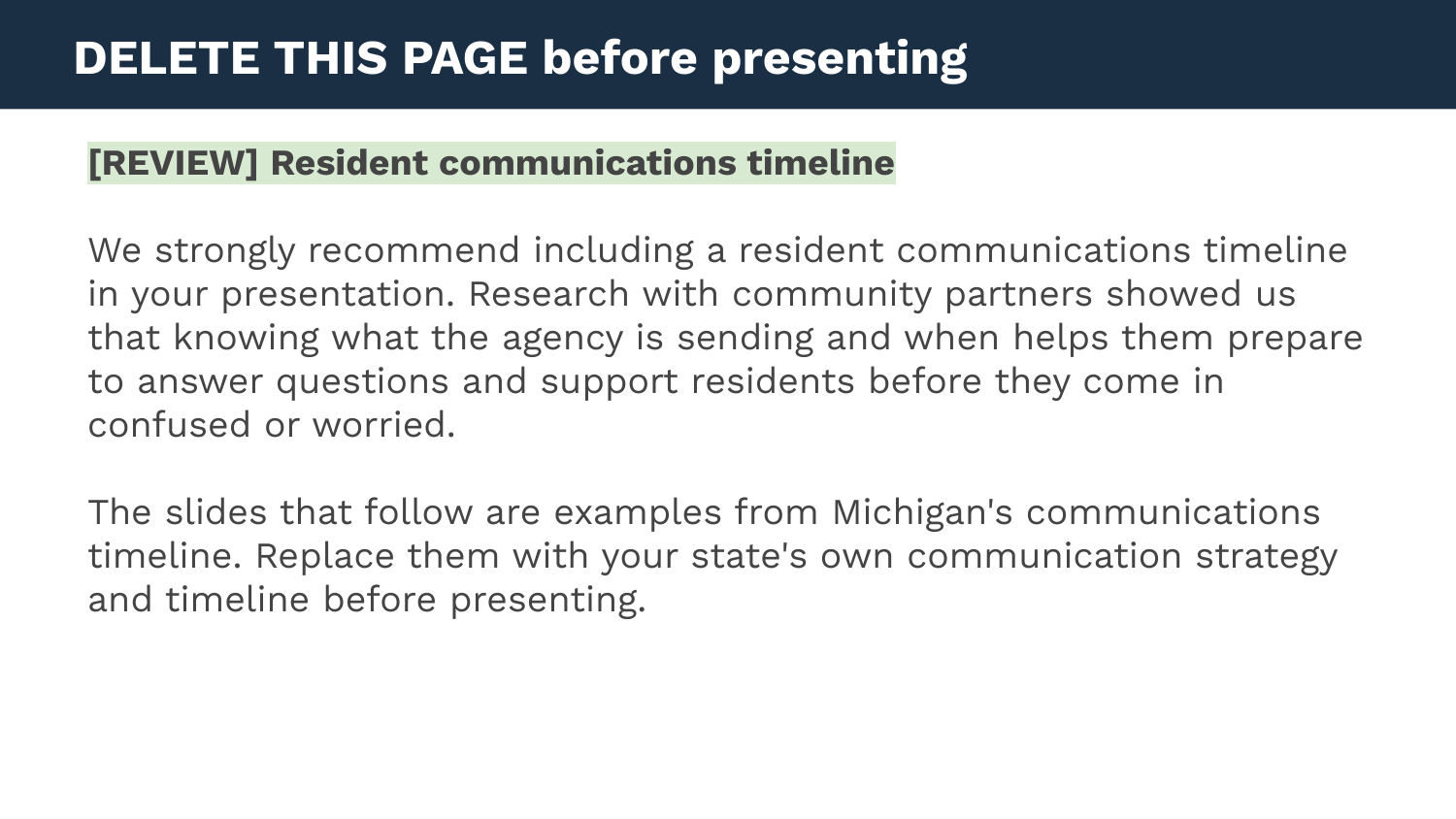

DELETE THIS PAGE before presenting

[REVIEW] Resident communications timeline

We strongly recommend including a resident communications timeline in your presentation. Research with community partners showed us that knowing what the agency is sending and when helps them prepare to answer questions and support residents before they come in confused or worried.

The slides that follow are examples from Michigan's communications timeline. Replace them with your state's own communication strategy and timeline before presenting.